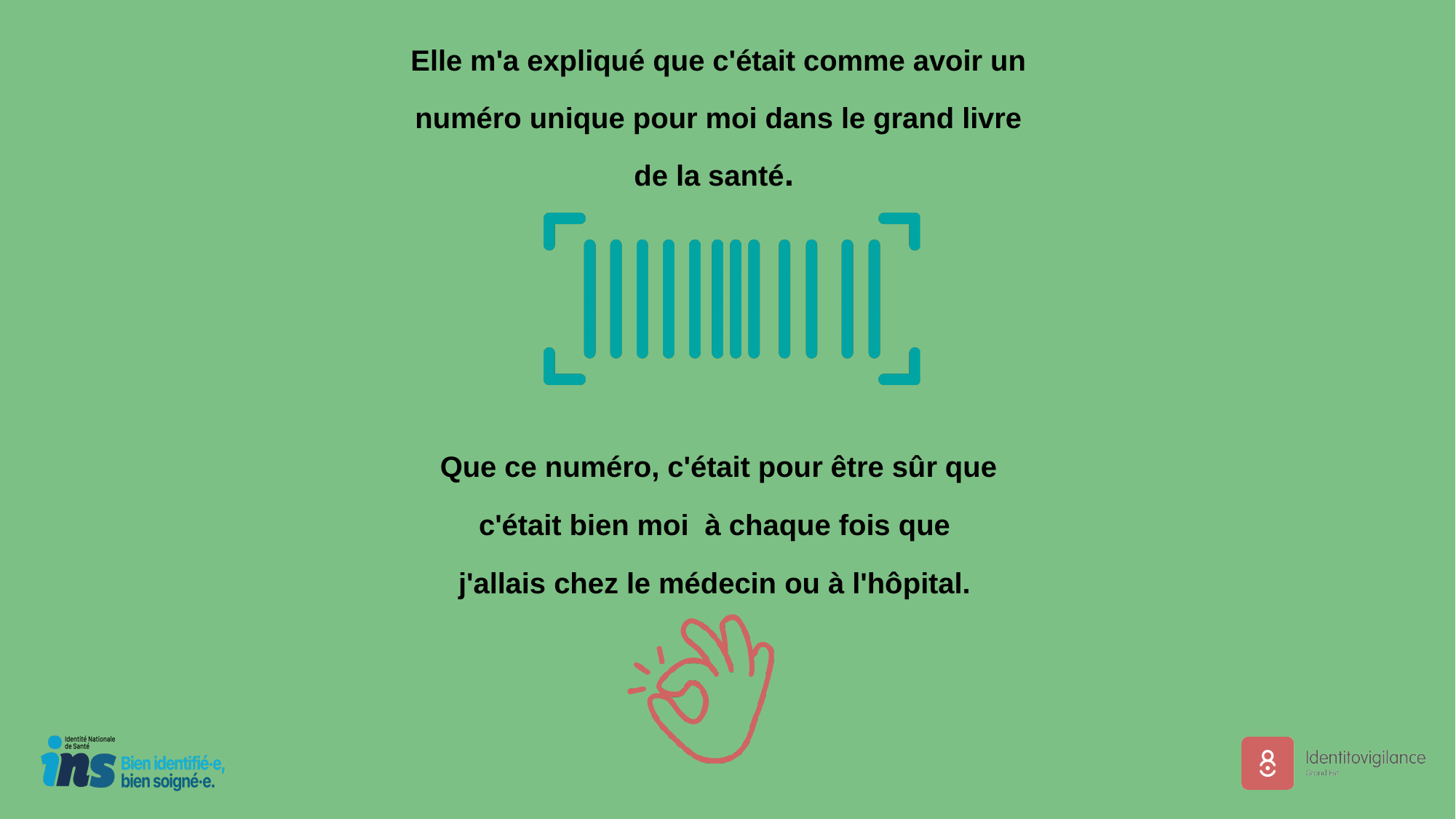

Elle m'a expliqué que c'était comme avoir un numéro unique pour moi dans le grand livre de la santé.

Que ce numéro, c'était pour être sûr que c'était bien moi  à chaque fois que
j'allais chez le médecin ou à l'hôpital.